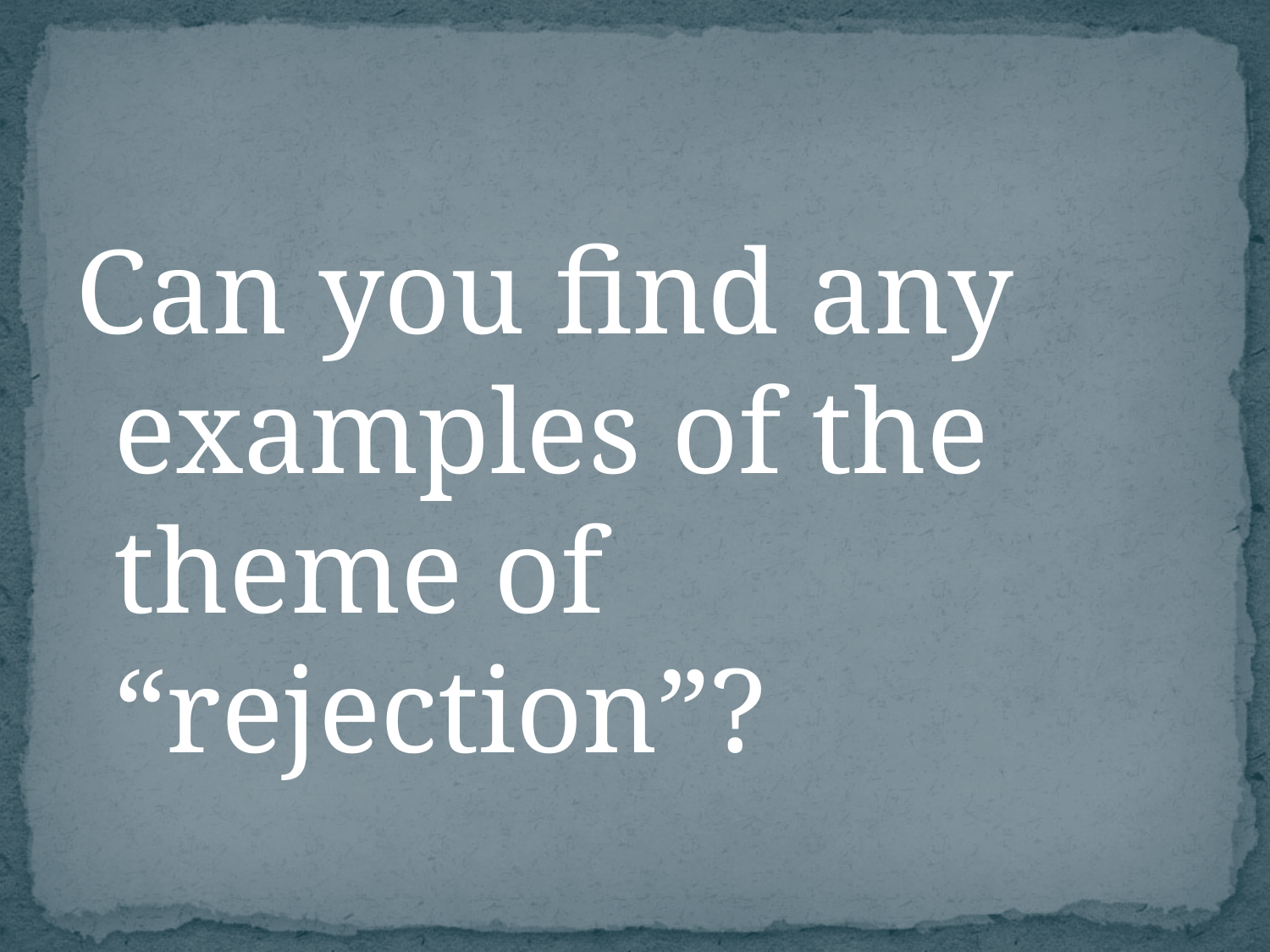

Can you find any examples of the theme of “rejection”?